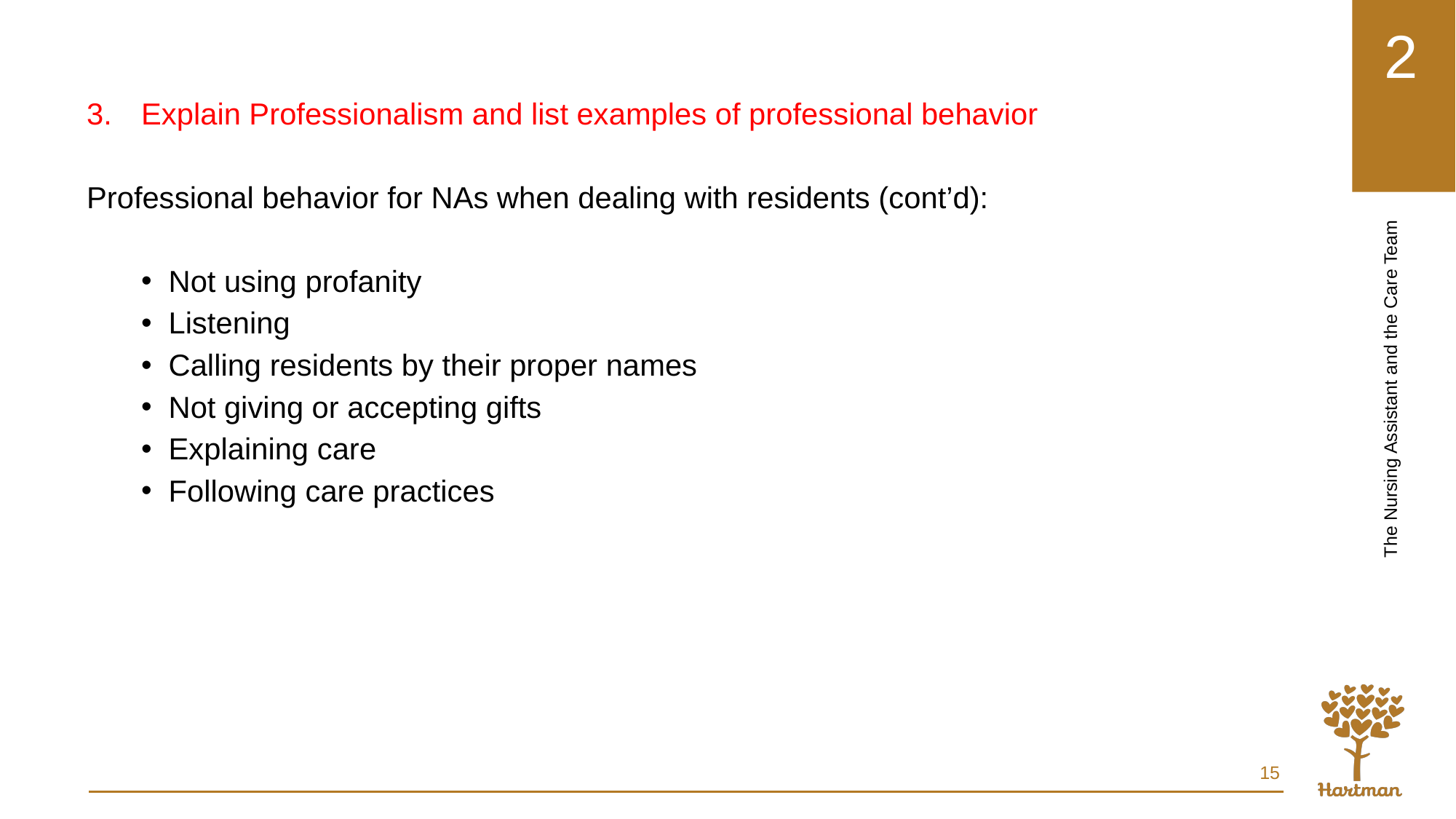

Explain Professionalism and list examples of professional behavior

Professional behavior for NAs when dealing with residents (cont’d):

Not using profanity
Listening
Calling residents by their proper names
Not giving or accepting gifts
Explaining care
Following care practices

15